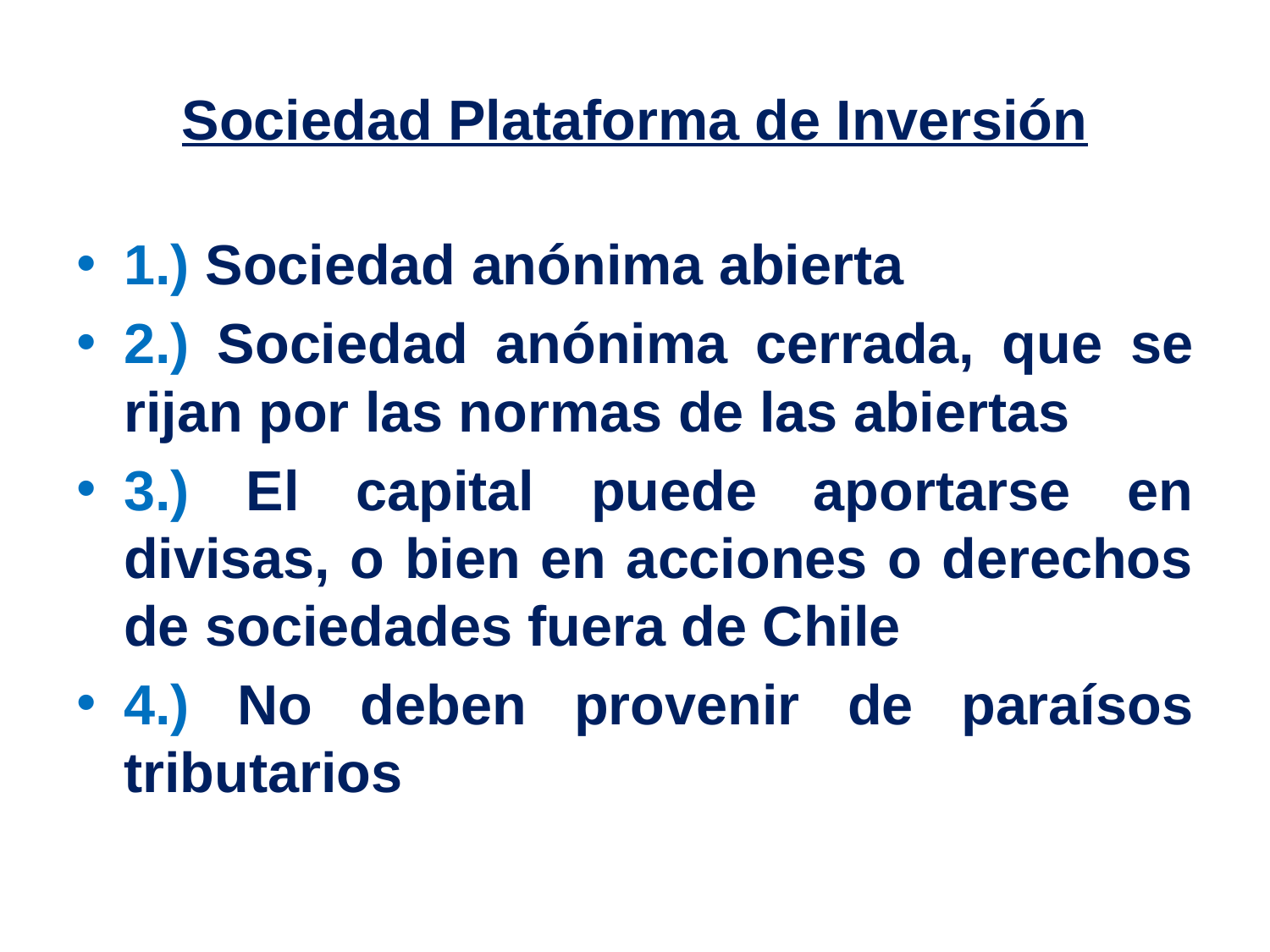

# Sociedad Plataforma de Inversión
1.) Sociedad anónima abierta
2.) Sociedad anónima cerrada, que se rijan por las normas de las abiertas
3.) El capital puede aportarse en divisas, o bien en acciones o derechos de sociedades fuera de Chile
4.) No deben provenir de paraísos tributarios